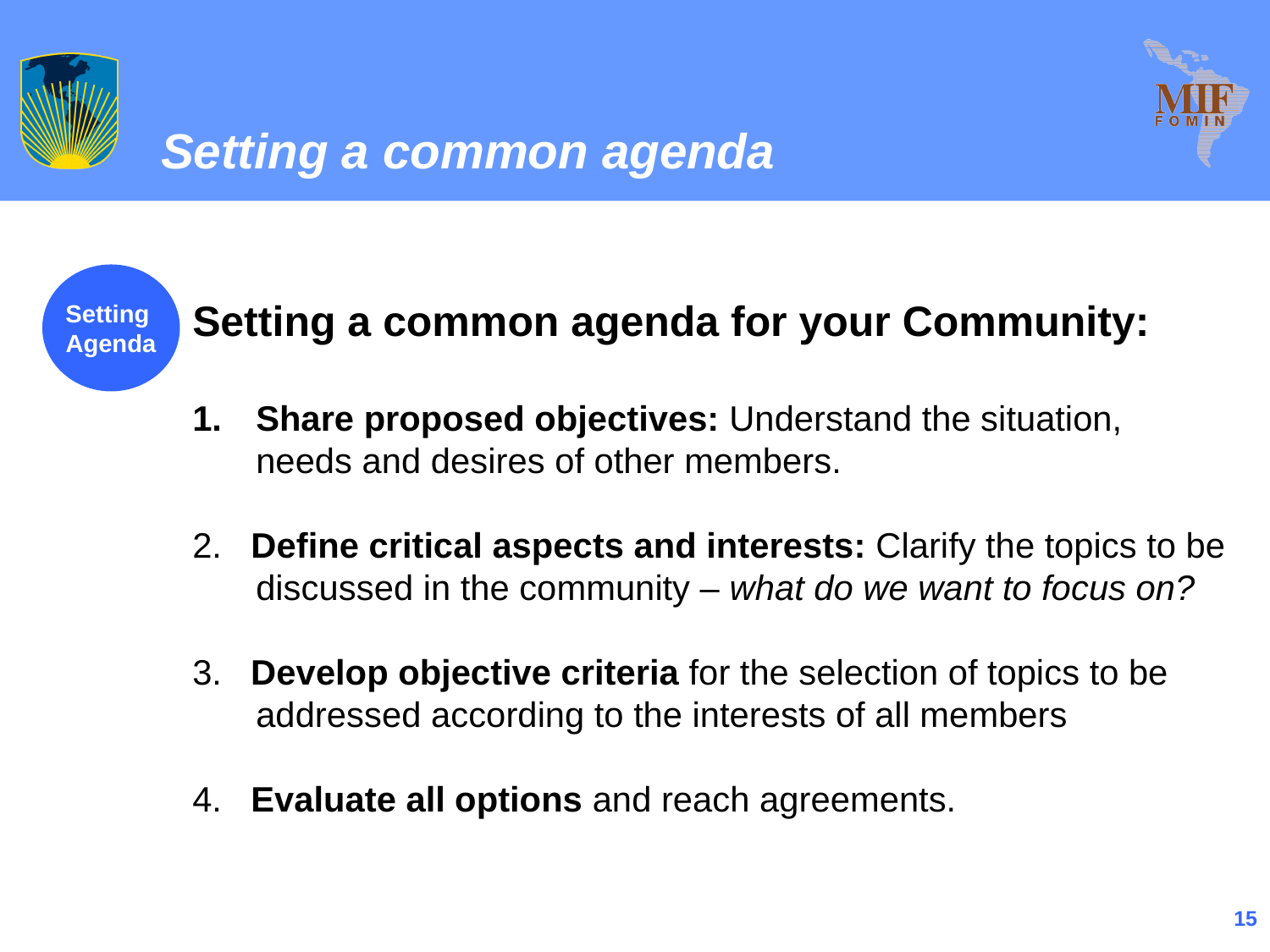

Setting a common agenda

Setting a common agenda for your Community:

Share proposed objectives: Understand the situation, needs and desires of other members.

2.   Define critical aspects and interests: Clarify the topics to be discussed in the community – what do we want to focus on?

3.   Develop objective criteria for the selection of topics to be addressed according to the interests of all members

4.   Evaluate all options and reach agreements.

Setting
Agenda